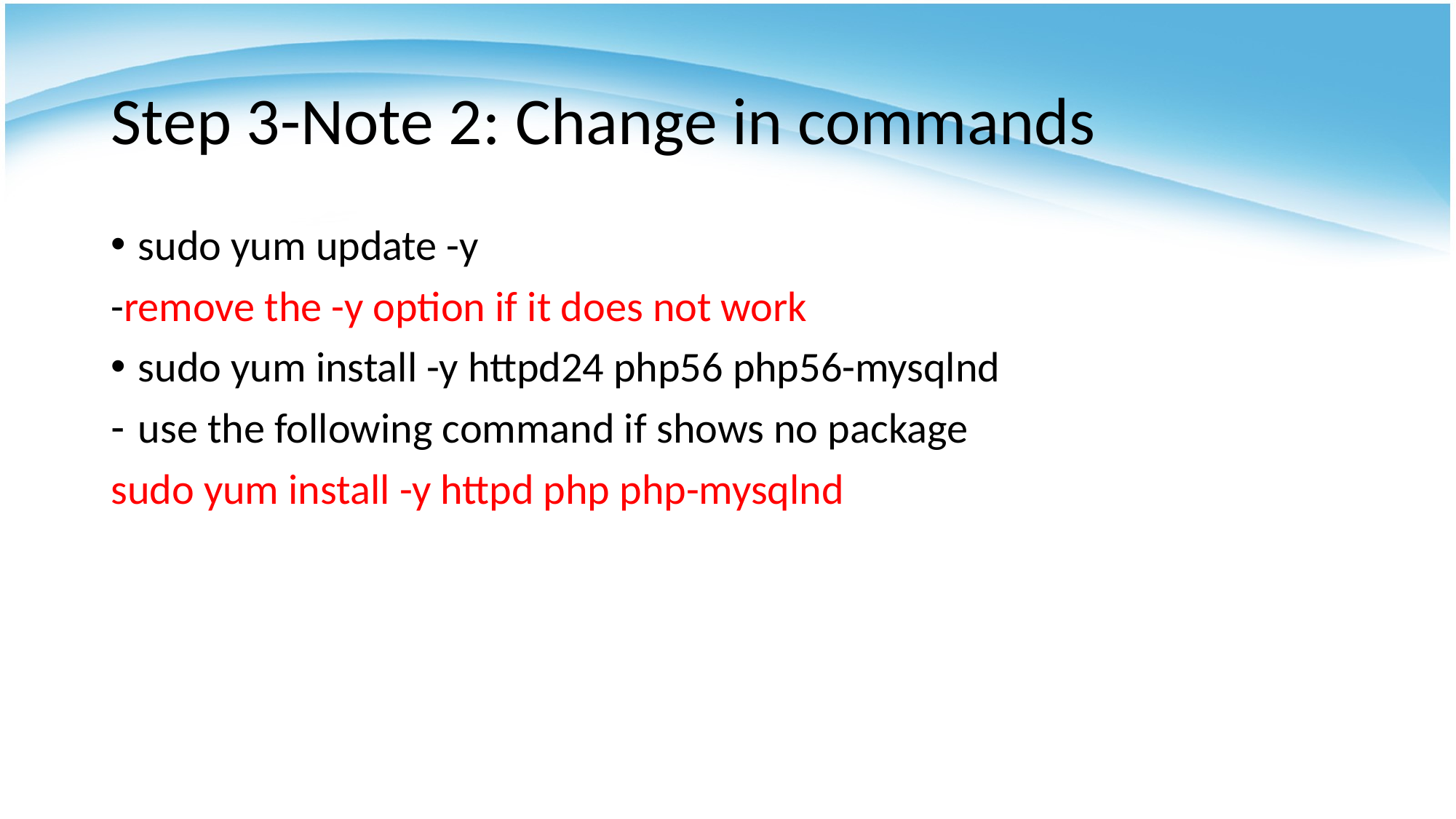

# Step 3-Note 2: Change in commands
sudo yum update -y
-remove the -y option if it does not work
sudo yum install -y httpd24 php56 php56-mysqlnd
use the following command if shows no package
sudo yum install -y httpd php php-mysqlnd